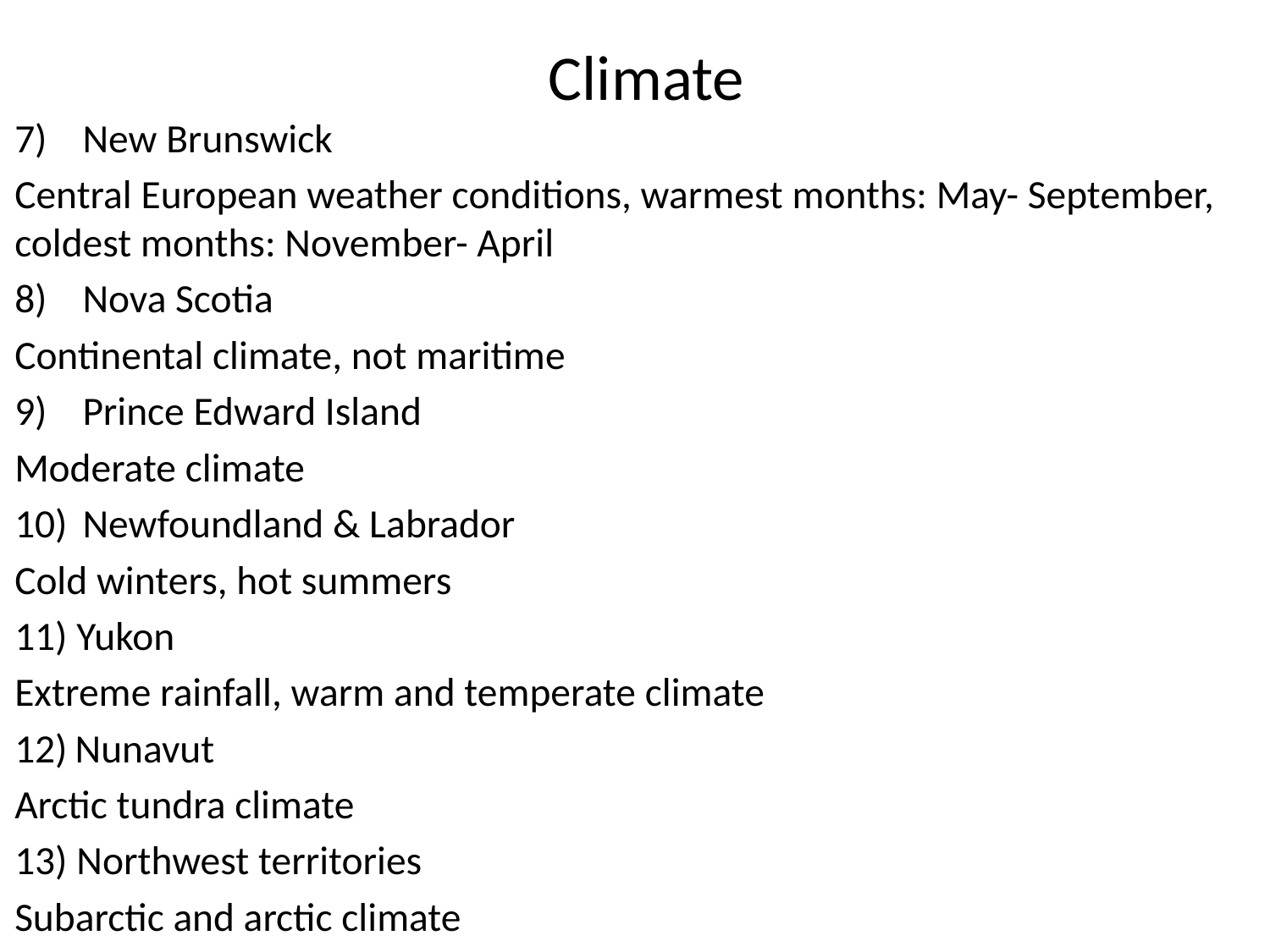

# Climate
New Brunswick
Central European weather conditions, warmest months: May- September, coldest months: November- April
Nova Scotia
Continental climate, not maritime
Prince Edward Island
Moderate climate
Newfoundland & Labrador
Cold winters, hot summers
11) Yukon
Extreme rainfall, warm and temperate climate
Nunavut
Arctic tundra climate
13) Northwest territories
Subarctic and arctic climate